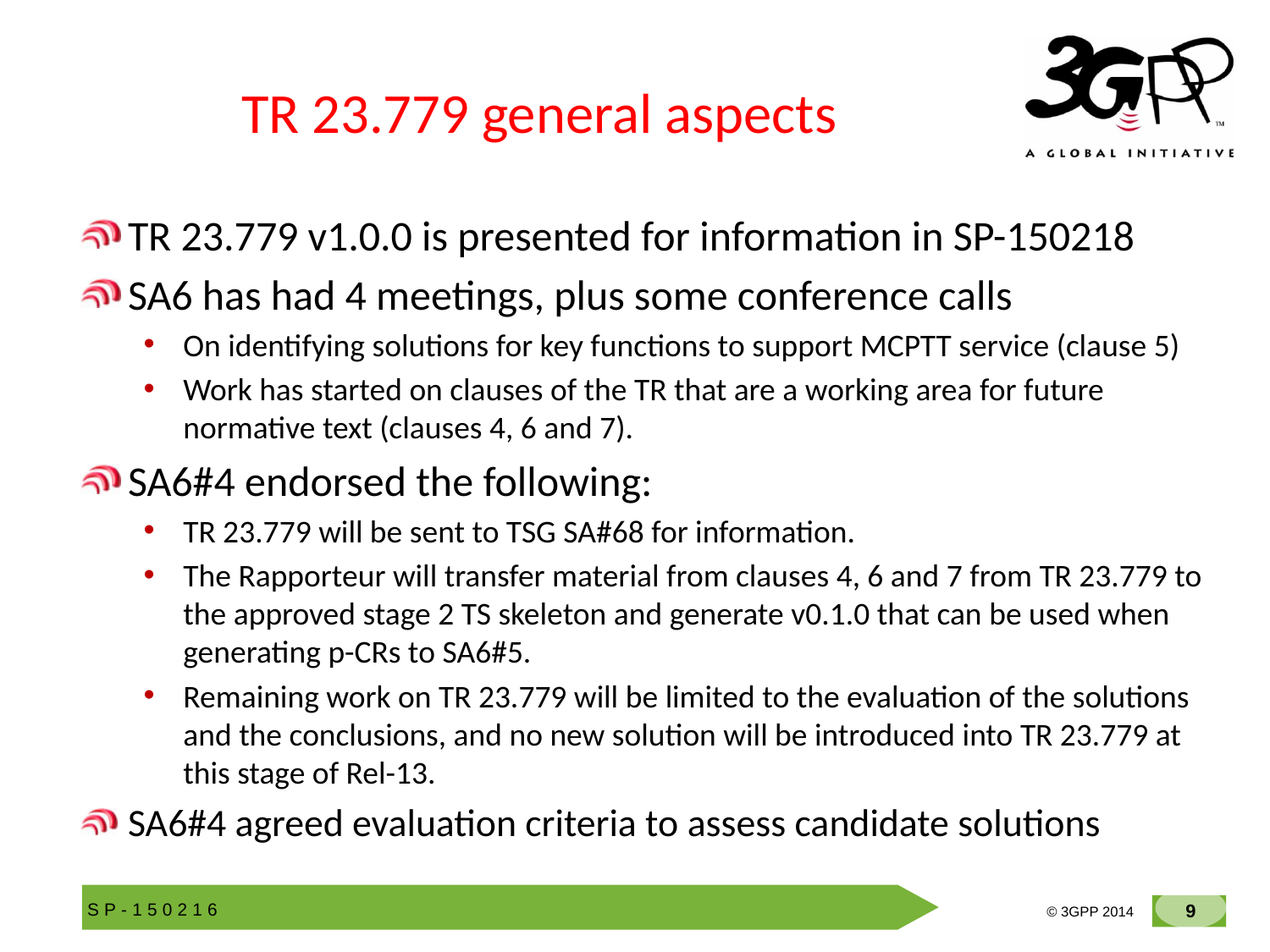

# TR 23.779 general aspects
TR 23.779 v1.0.0 is presented for information in SP-150218
SA6 has had 4 meetings, plus some conference calls
On identifying solutions for key functions to support MCPTT service (clause 5)
Work has started on clauses of the TR that are a working area for future normative text (clauses 4, 6 and 7).
SA6#4 endorsed the following:
TR 23.779 will be sent to TSG SA#68 for information.
The Rapporteur will transfer material from clauses 4, 6 and 7 from TR 23.779 to the approved stage 2 TS skeleton and generate v0.1.0 that can be used when generating p-CRs to SA6#5.
Remaining work on TR 23.779 will be limited to the evaluation of the solutions and the conclusions, and no new solution will be introduced into TR 23.779 at this stage of Rel-13.
SA6#4 agreed evaluation criteria to assess candidate solutions